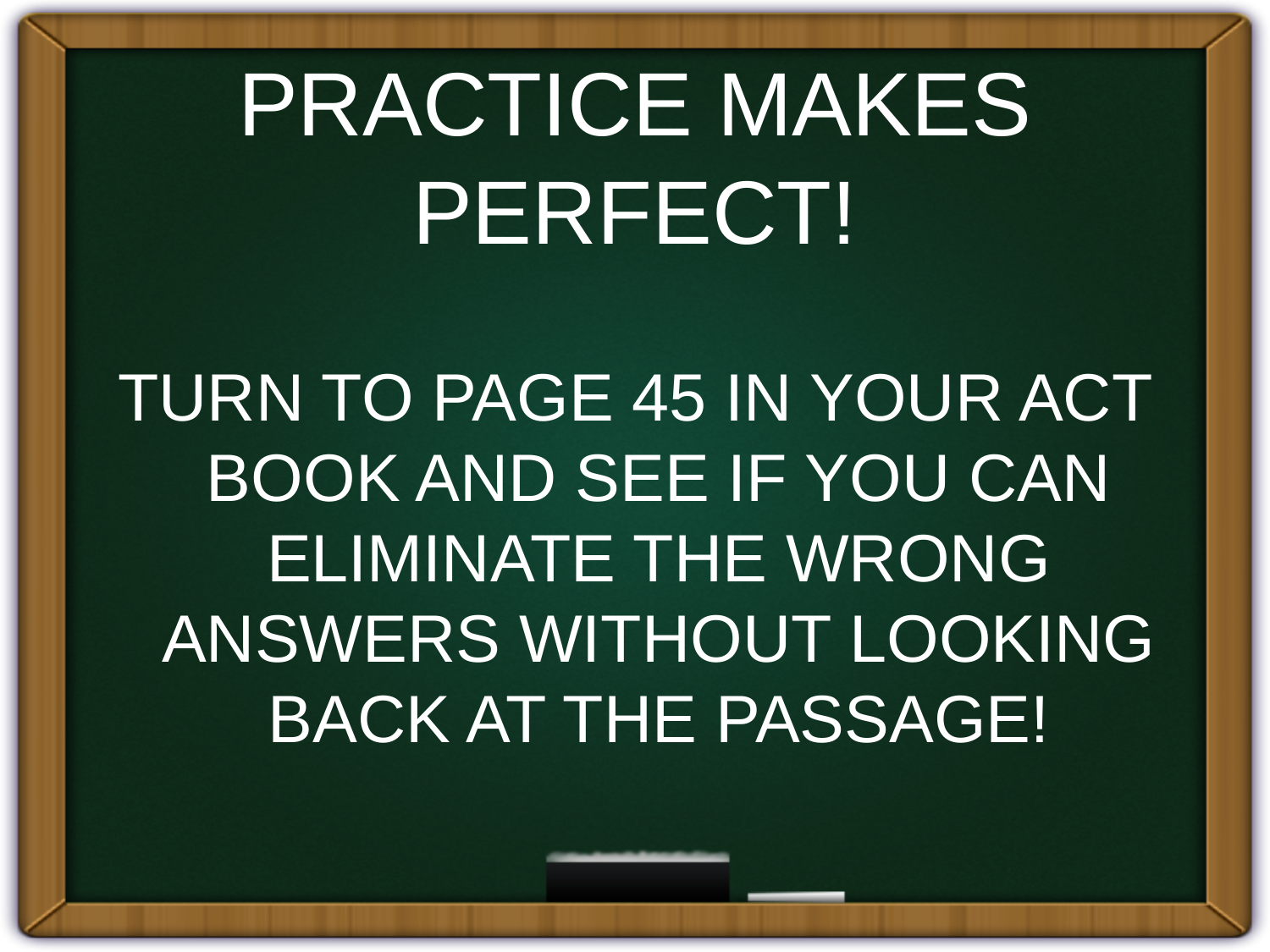

# PRACTICE MAKES PERFECT!
TURN TO PAGE 45 IN YOUR ACT BOOK AND SEE IF YOU CAN ELIMINATE THE WRONG ANSWERS WITHOUT LOOKING BACK AT THE PASSAGE!